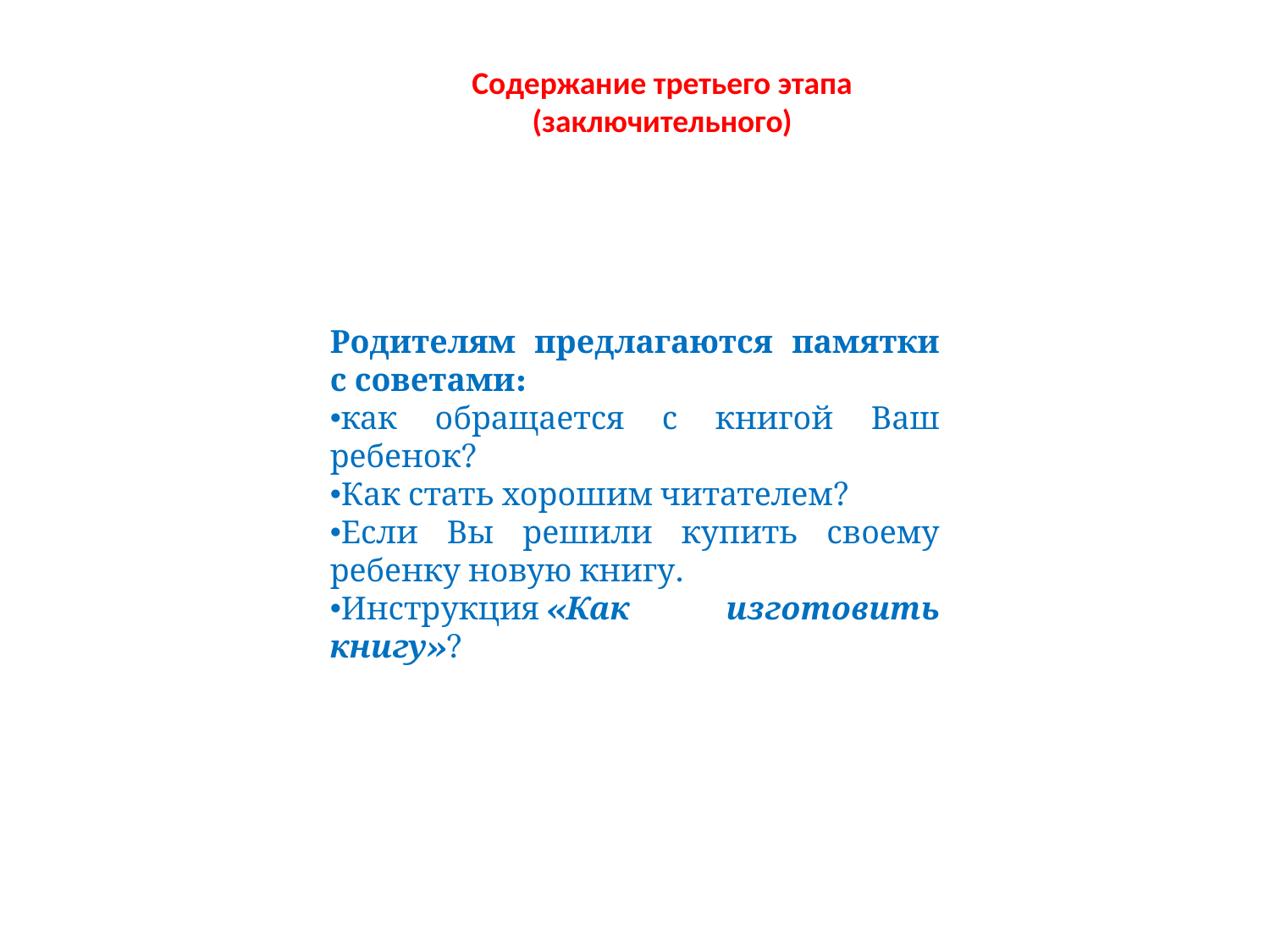

Содержание третьего этапа
(заключительного)
Родителям предлагаются памятки с советами:
как обращается с книгой Ваш ребенок?
Как стать хорошим читателем?
Если Вы решили купить своему ребенку новую книгу.
Инструкция «Как изготовить книгу»?